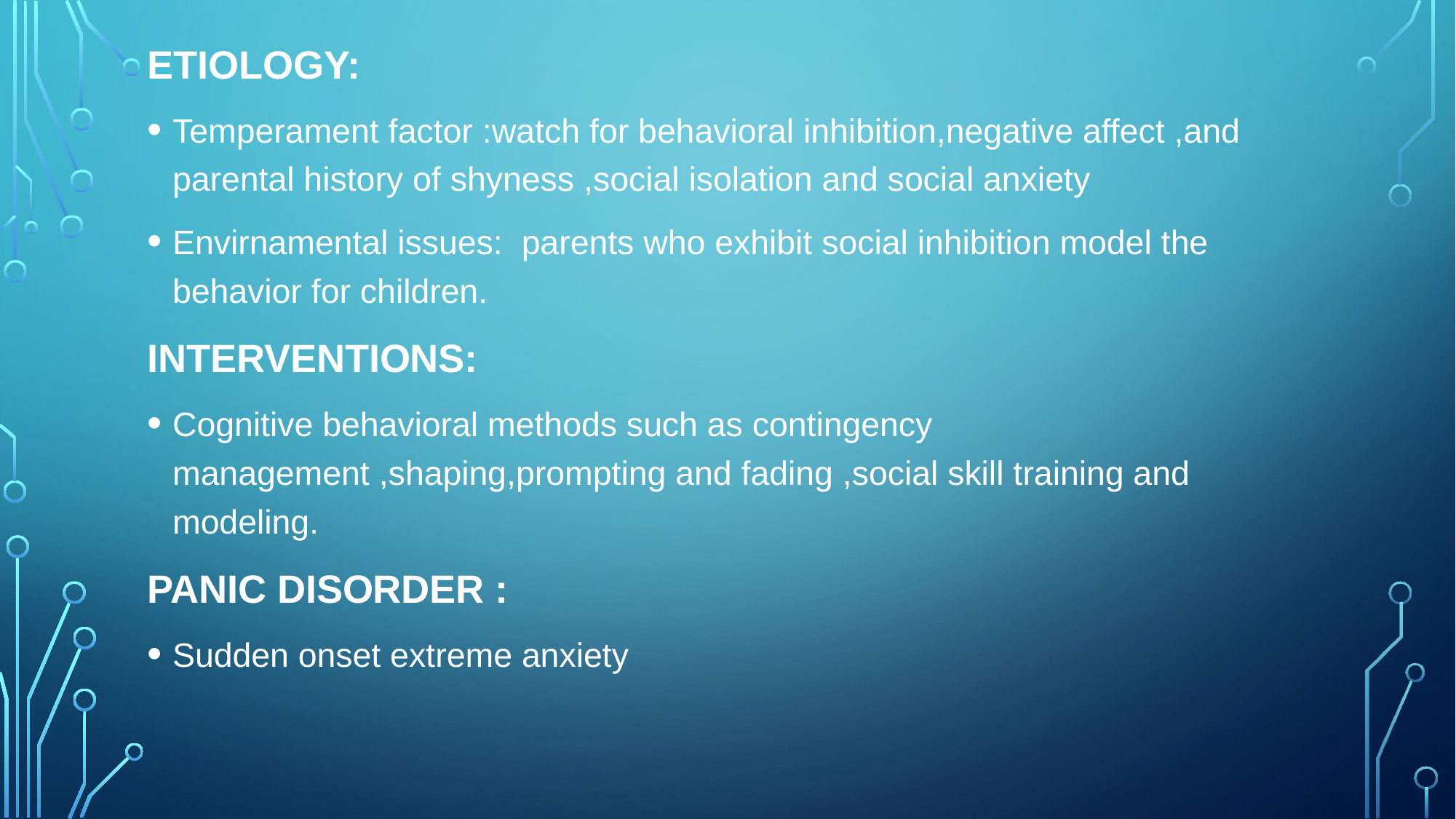

ETIOLOGY:
Temperament factor :watch for behavioral inhibition,negative affect ,and parental history of shyness ,social isolation and social anxiety
Envirnamental issues:  parents who exhibit social inhibition model the behavior for children.
INTERVENTIONS:
Cognitive behavioral methods such as contingency management ,shaping,prompting and fading ,social skill training and modeling.
PANIC DISORDER :
Sudden onset extreme anxiety